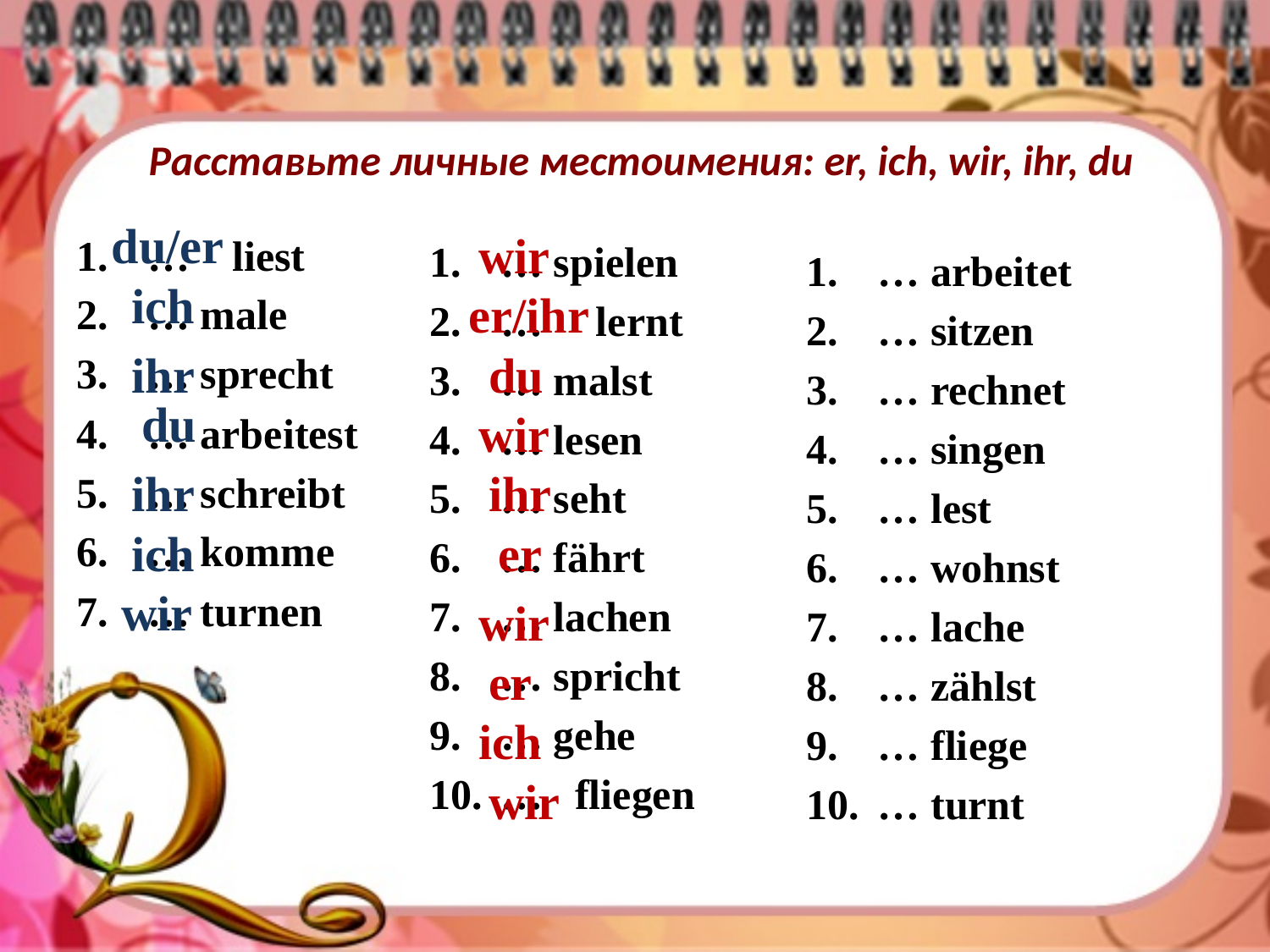

# Расставьте личные местоимения: er, ich, wir, ihr, du
du/er
wir
…    liest
… male
… sprecht
… arbeitest
… schreibt
… komme
… turnen

… spielen
…     lernt
… malst
… lesen
… seht
… fährt
… lachen
… spricht
… gehe
…   fliegen

… arbeitet
… sitzen
… rechnet
… singen
… lest
… wohnst
… lache
… zählst
… fliege
… turnt

ich
er/ihr
ihr
du
du
wir
ihr
ihr
ich
er
wir
wir
er
ich
wir